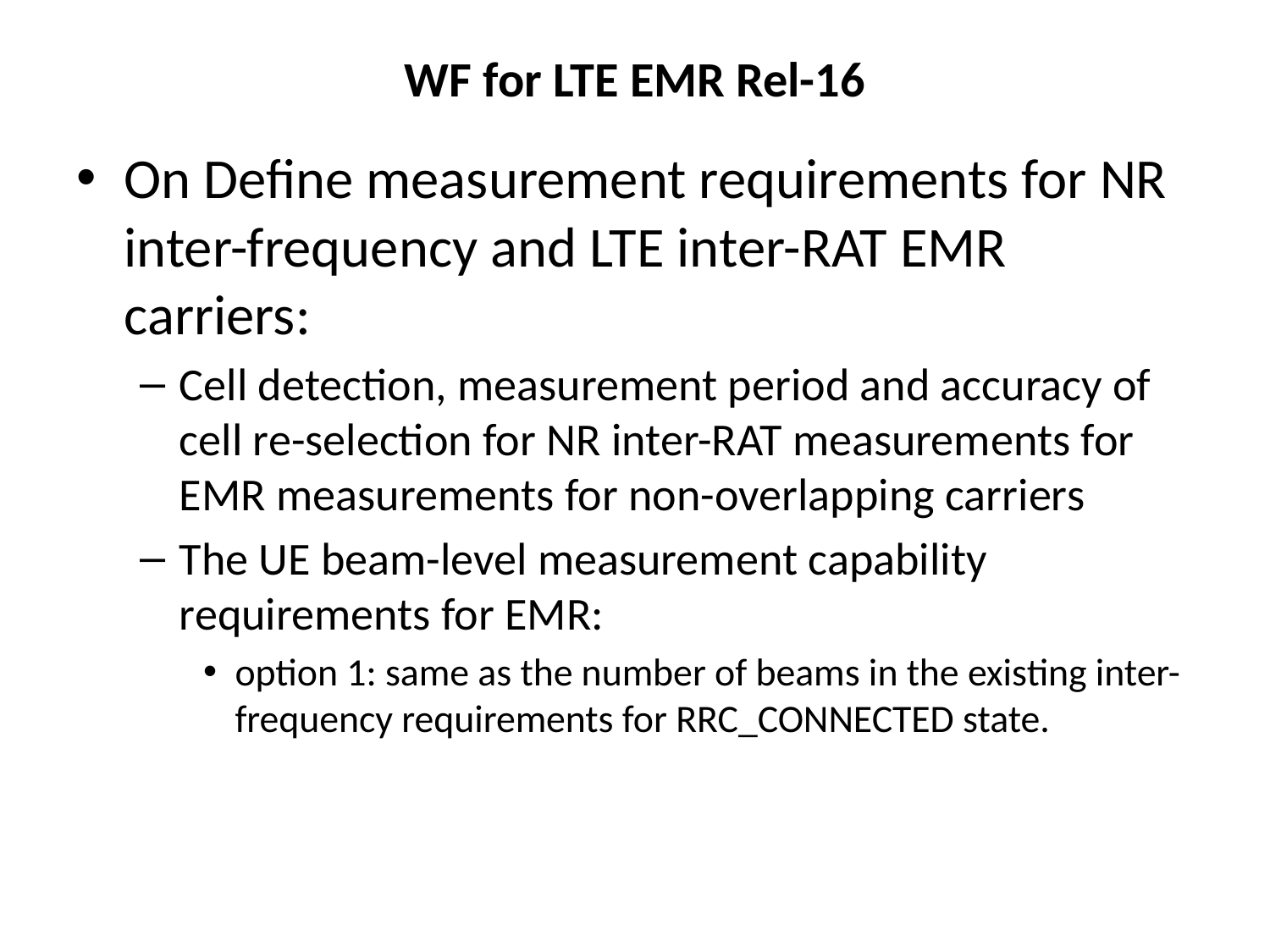

# WF for LTE EMR Rel-16
On Define measurement requirements for NR inter-frequency and LTE inter-RAT EMR carriers:
Cell detection, measurement period and accuracy of cell re-selection for NR inter-RAT measurements for EMR measurements for non-overlapping carriers
The UE beam-level measurement capability requirements for EMR:
option 1: same as the number of beams in the existing inter-frequency requirements for RRC_CONNECTED state.